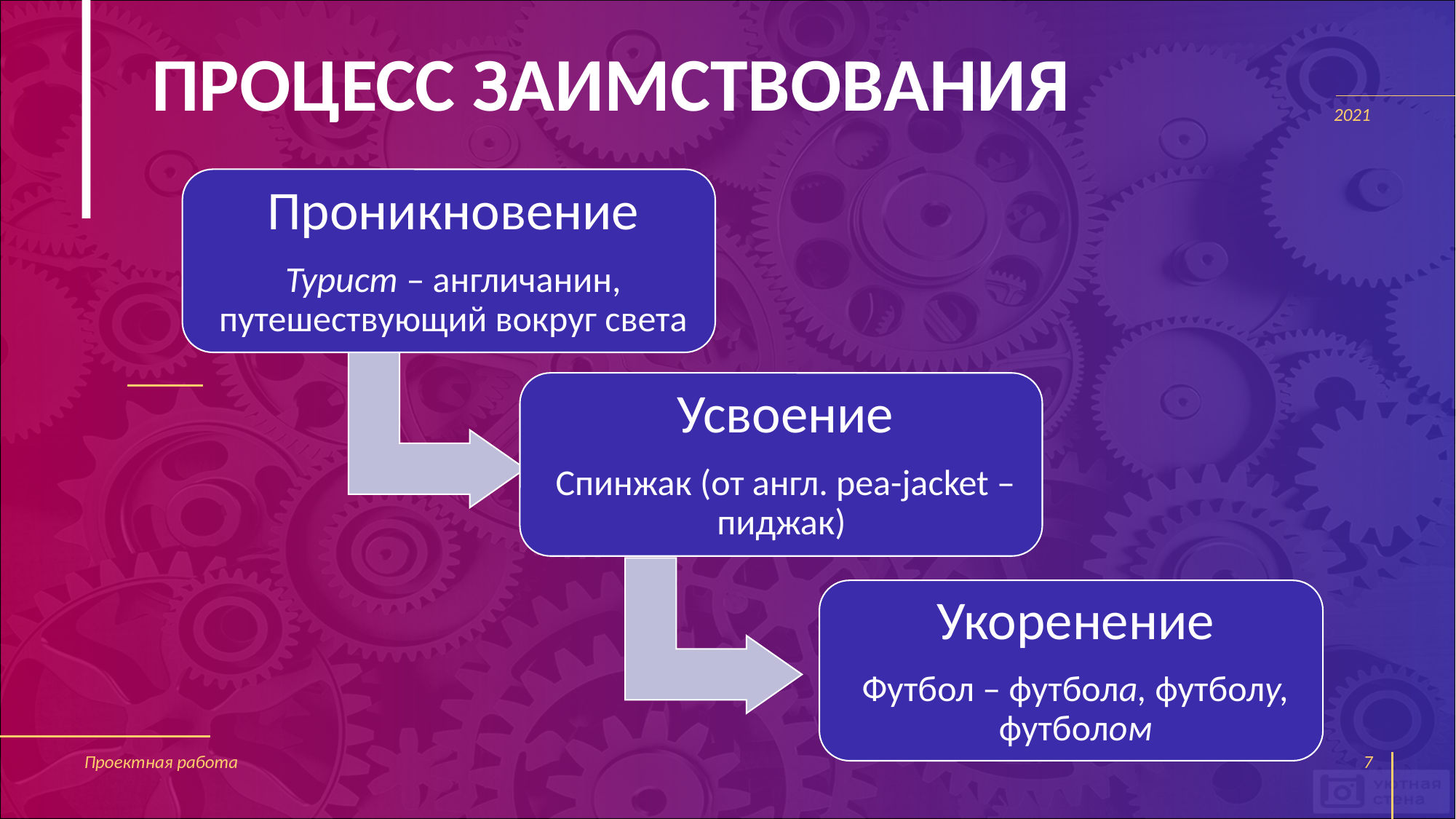

# ПРОЦЕСС ЗАИМСТВОВАНИЯ
2021
Проникновение
Турист – англичанин, путешествующий вокруг света

Усвоение
Спинжак (от англ. pea-jacket – пиджак)

Укоренение
Футбол – футбола, футболу, футболом

Проектная работа
7